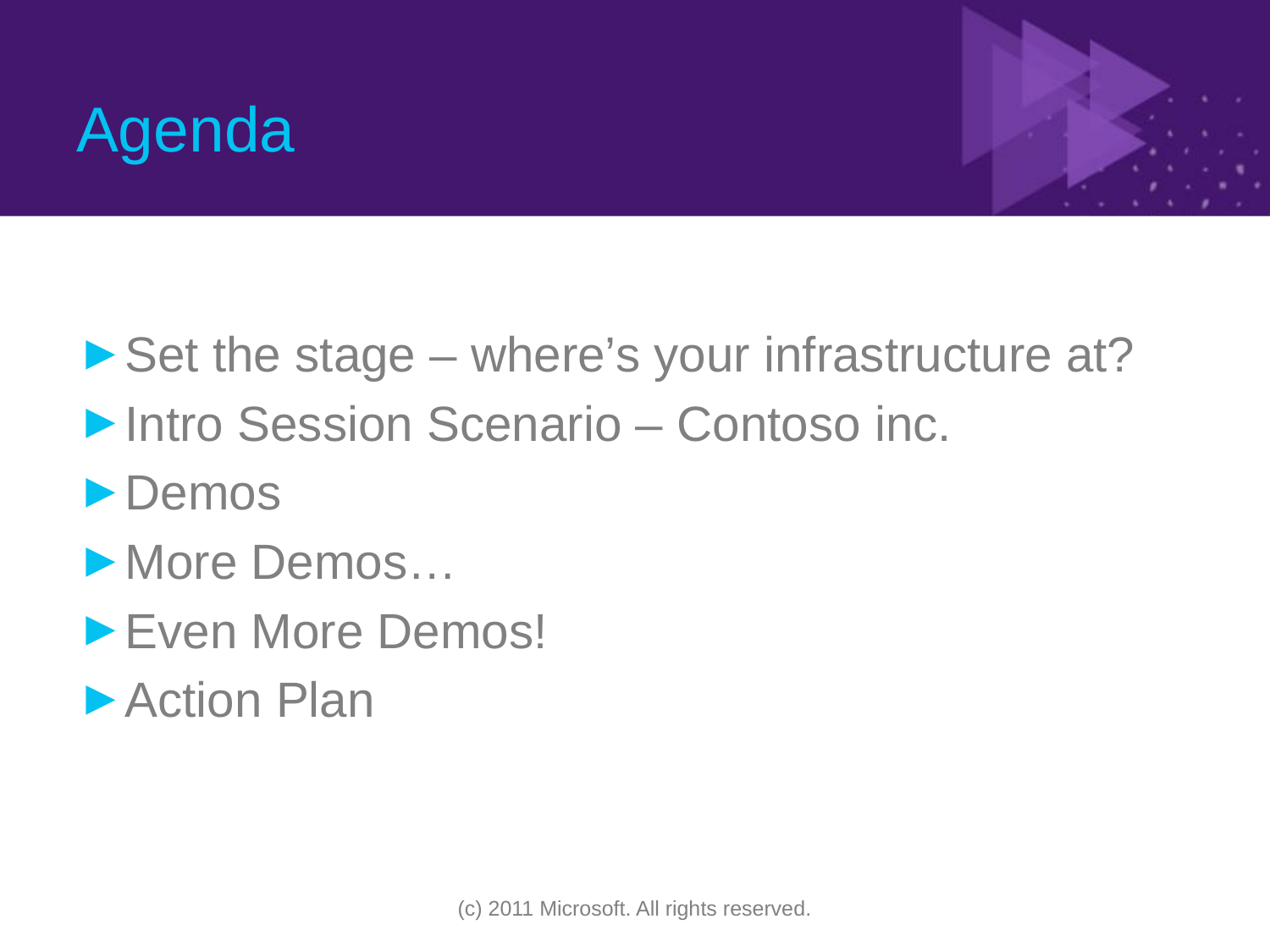

# Agenda
Set the stage – where’s your infrastructure at?
Intro Session Scenario – Contoso inc.
Demos
More Demos…
Even More Demos!
Action Plan
(c) 2011 Microsoft. All rights reserved.